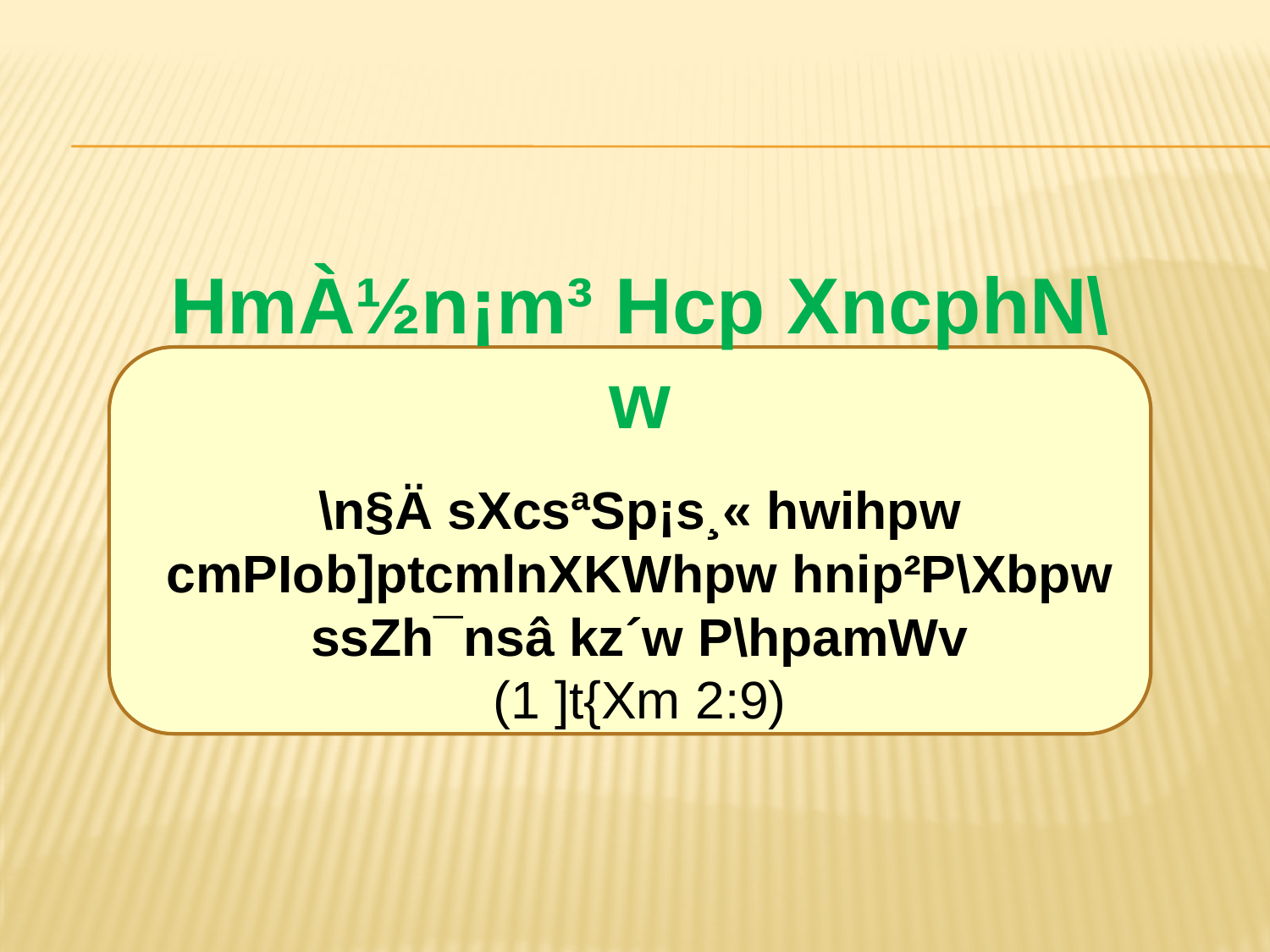

HmÀ½n¡m³ Hcp XncphN\w

\n§Ä sXcsªSp¡s¸« hwihpw cmPIob]ptcmlnXKWhpw hnip²P\Xbpw ssZh¯nsâ kz´w P\hpamWv
(1 ]t{Xm 2:9)